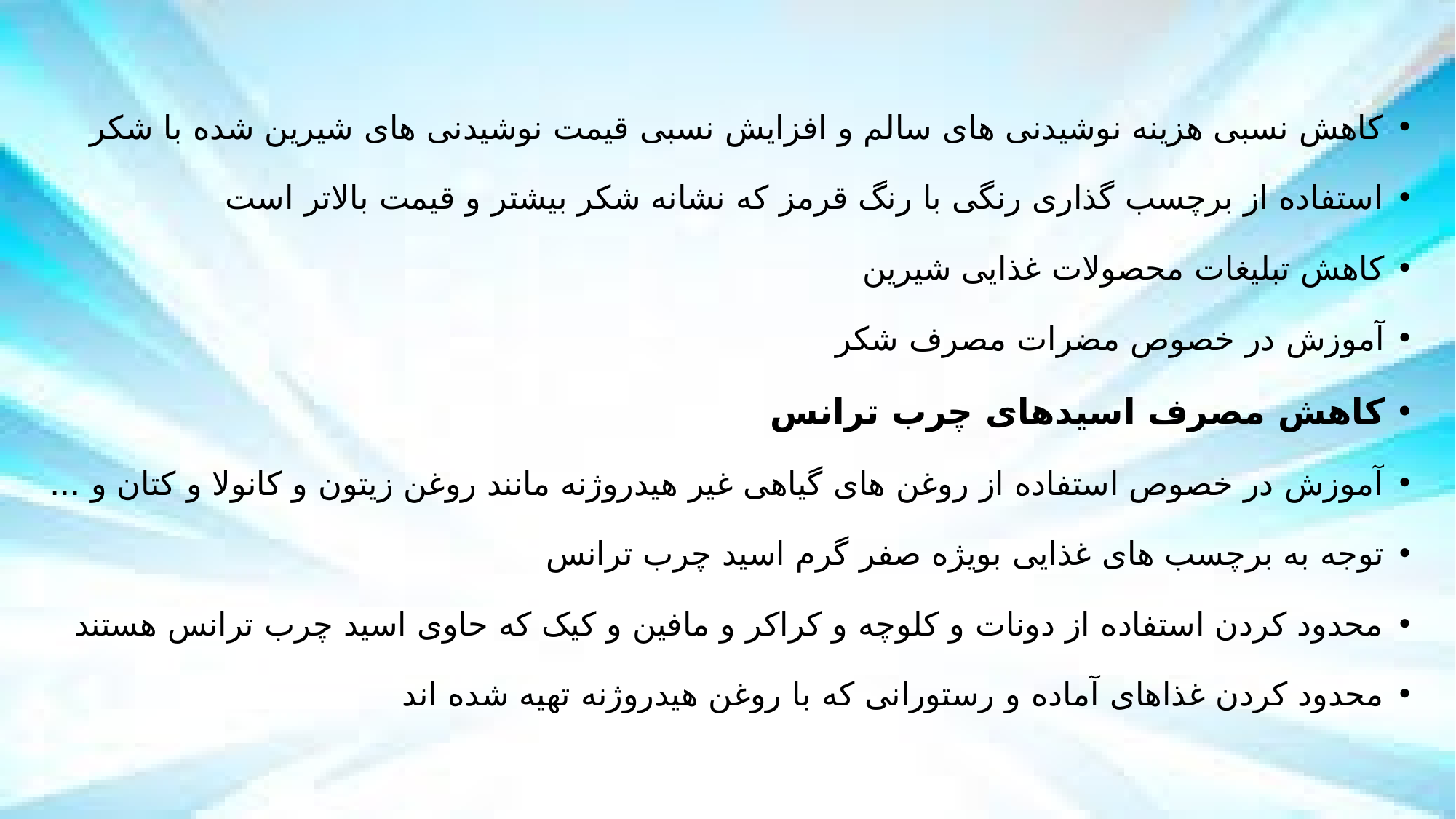

کاهش نسبی هزینه نوشیدنی های سالم و افزایش نسبی قیمت نوشیدنی های شیرین شده با شکر
استفاده از برچسب گذاری رنگی با رنگ قرمز که نشانه شکر بیشتر و قیمت بالاتر است
کاهش تبلیغات محصولات غذایی شیرین
آموزش در خصوص مضرات مصرف شکر
کاهش مصرف اسیدهای چرب ترانس
آموزش در خصوص استفاده از روغن های گیاهی غیر هیدروژنه مانند روغن زیتون و کانولا و کتان و ...
توجه به برچسب های غذایی بویژه صفر گرم اسید چرب ترانس
محدود کردن استفاده از دونات و کلوچه و کراکر و مافین و کیک که حاوی اسید چرب ترانس هستند
محدود کردن غذاهای آماده و رستورانی که با روغن هیدروژنه تهیه شده اند